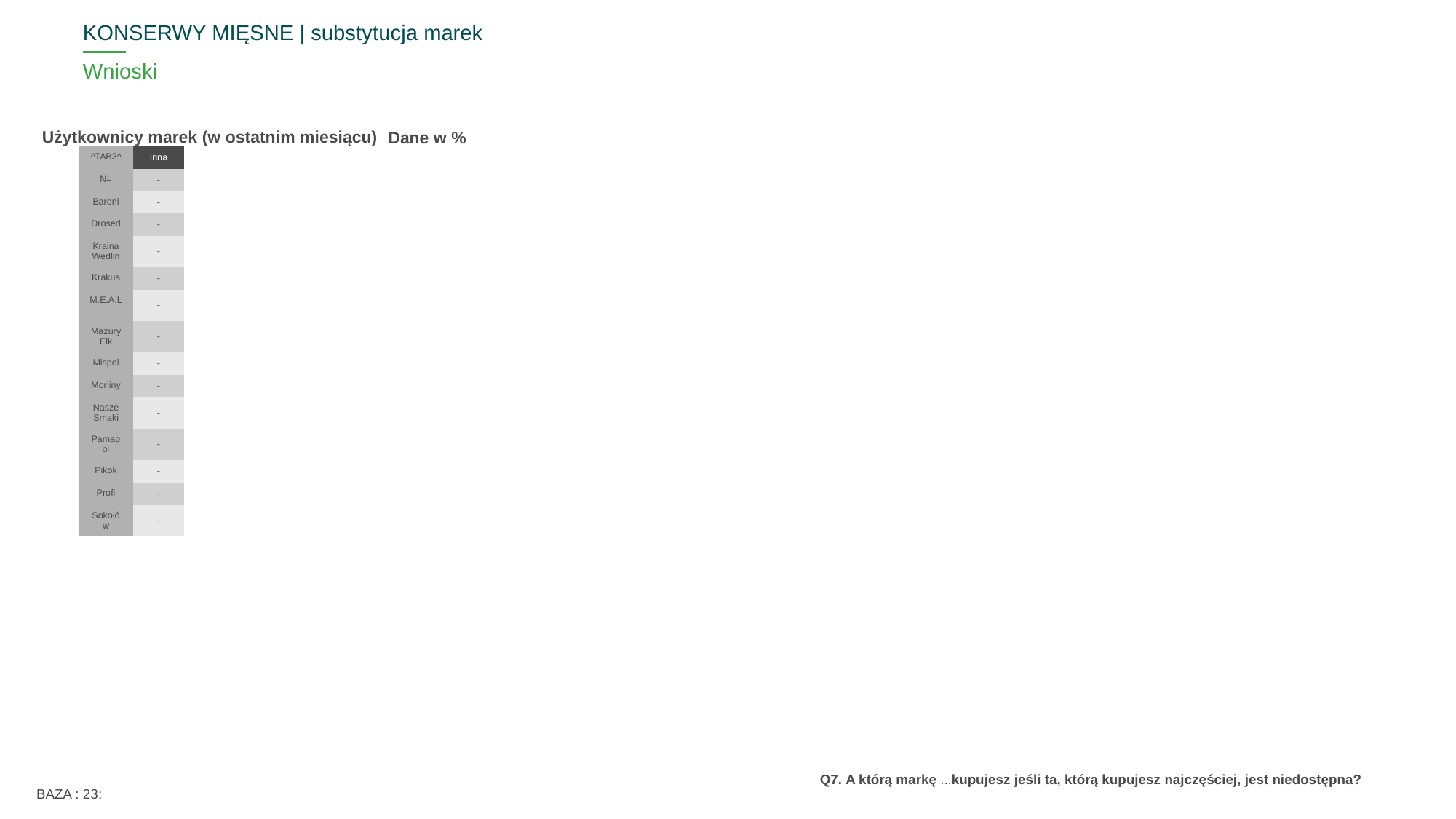

KONSERWY MIĘSNE | substytucja marek
# Wnioski
Użytkownicy marek (w ostatnim miesiącu)
Dane w %
| ^TAB3^ | Inna |
| --- | --- |
| N= | - |
| Baroni | - |
| Drosed | - |
| Kraina Wedlin | - |
| Krakus | - |
| M.E.A.L. | - |
| Mazury Ełk | - |
| Mispol | - |
| Morliny | - |
| Nasze Smaki | - |
| Pamapol | - |
| Pikok | - |
| Profi | - |
| Sokołów | - |

BAZA : 23:
Q7. A którą markę ...kupujesz jeśli ta, którą kupujesz najczęściej, jest niedostępna?